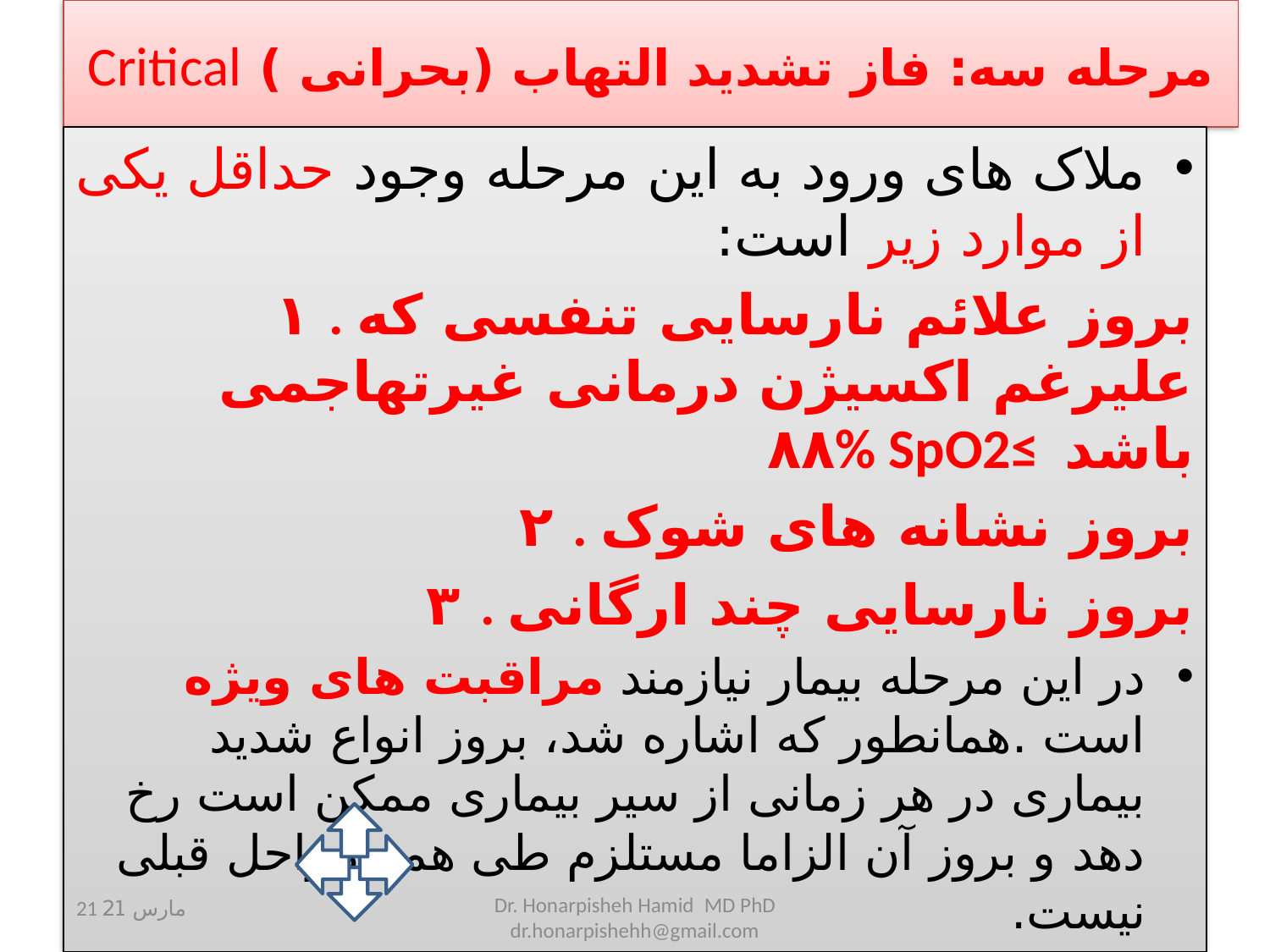

# مرحله سه: فاز تشدید التهاب (بحرانی ) Critical
ملاک های ورود به این مرحله وجود حداقل یکی از موارد زیر است:
۱ . بروز علائم نارسایی تنفسی که علیرغم اکسیژن درمانی غیرتهاجمی ۸۸% SpO2≤  باشد
۲ . بروز نشانه های شوک
۳ . بروز نارسایی چند ارگانی
در این مرحله بیمار نیازمند مراقبت های ویژه است .همانطور که اشاره شد، بروز انواع شدید بیماری در هر زمانی از سیر بیماری ممکن است رخ دهد و بروز آن الزاما مستلزم طی همه مراحل قبلی نیست.

21 مارس 21
Dr. Honarpisheh Hamid  MD PhD dr.honarpishehh@gmail.com
17